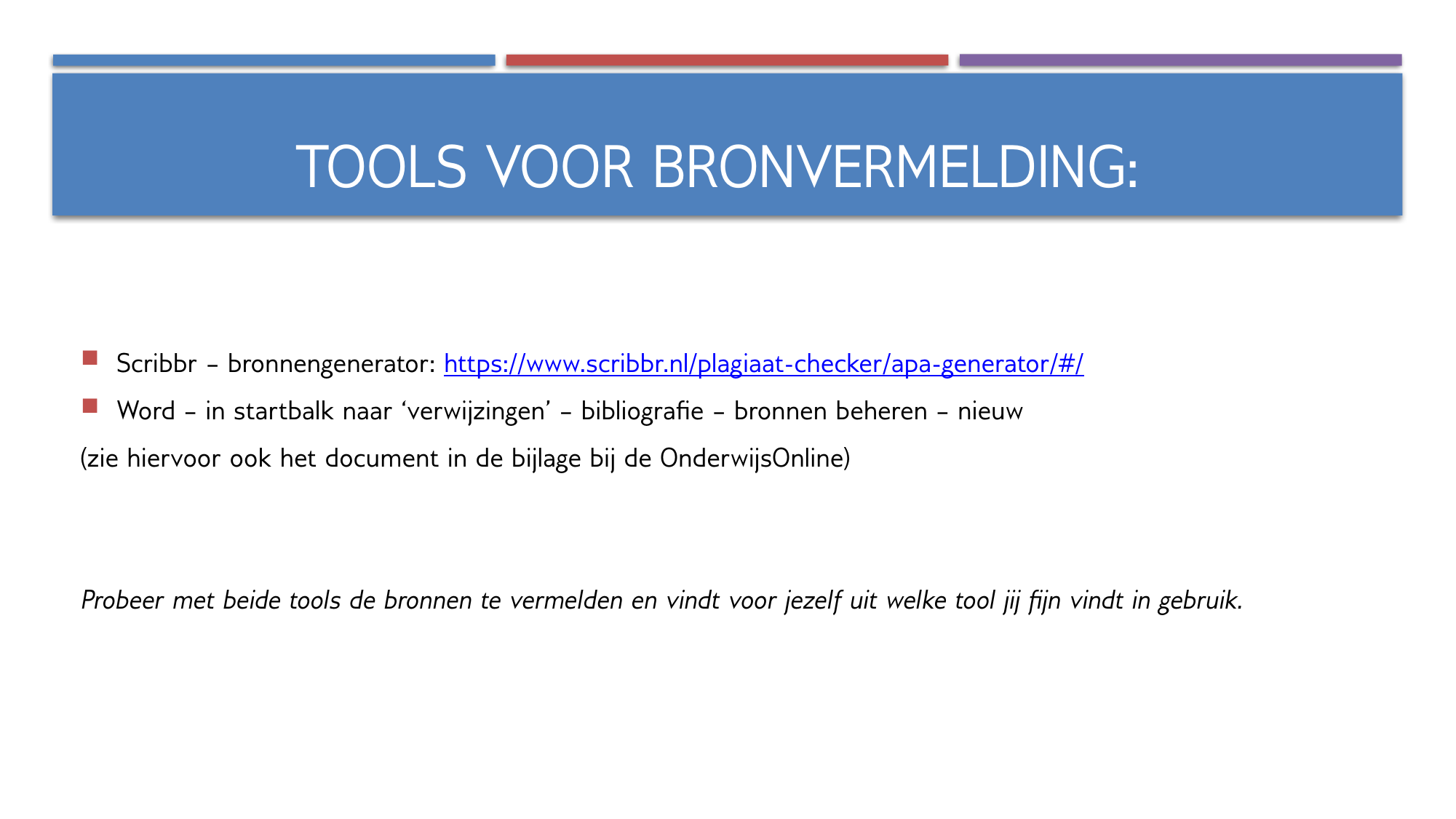

# Tools voor bronvermelding:
Scribbr – bronnengenerator: https://www.scribbr.nl/plagiaat-checker/apa-generator/#/
Word – in startbalk naar ‘verwijzingen’ – bibliografie – bronnen beheren – nieuw
(zie hiervoor ook het document in de bijlage bij de OnderwijsOnline)

Probeer met beide tools de bronnen te vermelden en vindt voor jezelf uit welke tool jij fijn vindt in gebruik.